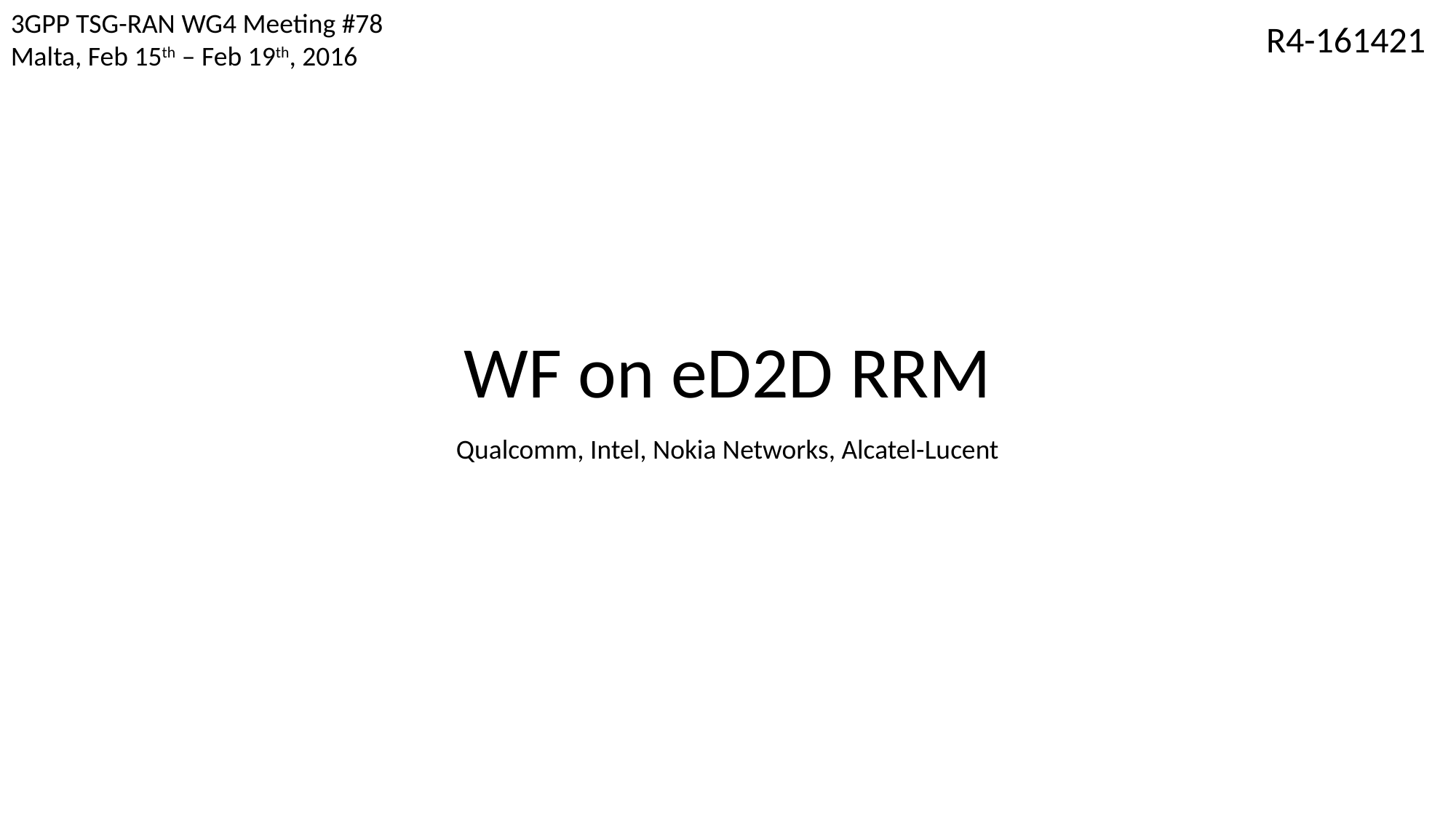

3GPP TSG-RAN WG4 Meeting #78
Malta, Feb 15th – Feb 19th, 2016
R4-161421
# WF on eD2D RRM
Qualcomm, Intel, Nokia Networks, Alcatel-Lucent